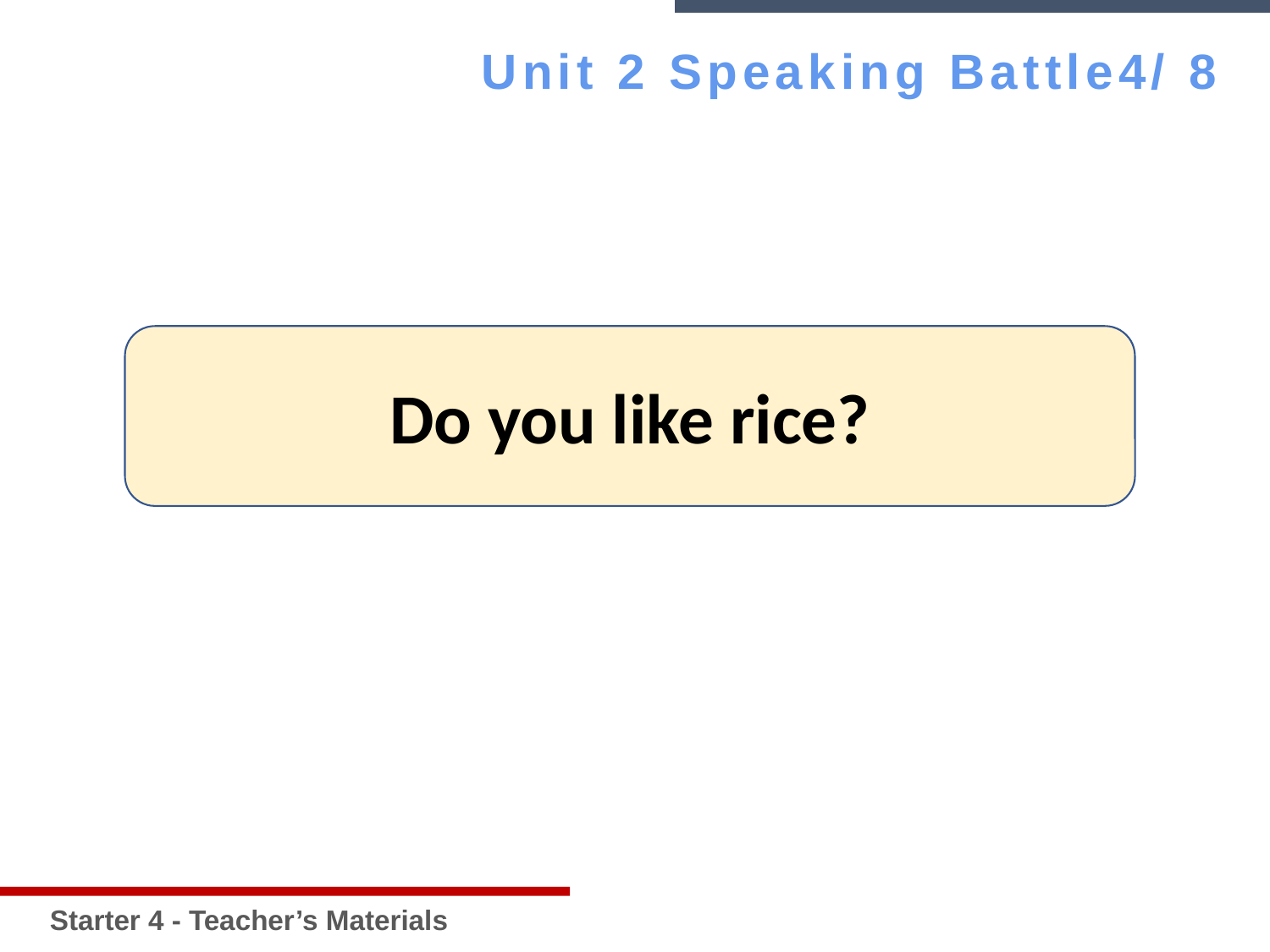

Starter 4 - Teacher’s Materials
Unit 2 Speaking Battle4/ 8
Do you like rice?